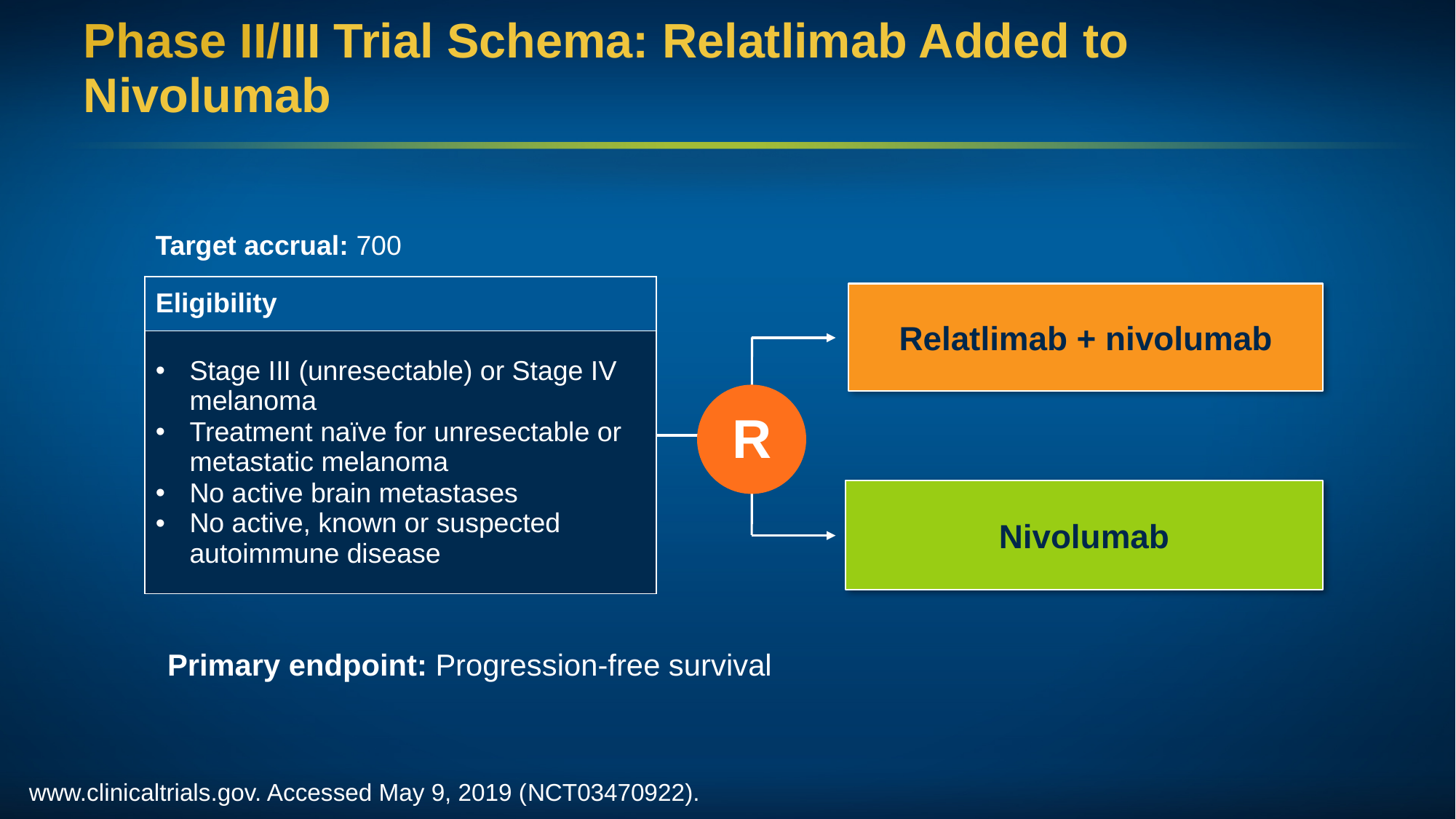

# Phase II/III Trial Schema: Relatlimab Added to Nivolumab
Target accrual: 700
| Eligibility |
| --- |
| Stage III (unresectable) or Stage IV melanoma Treatment naïve for unresectable or metastatic melanoma No active brain metastases No active, known or suspected autoimmune disease |
Relatlimab + nivolumab

R
Nivolumab
Primary endpoint: Progression-free survival
www.clinicaltrials.gov. Accessed May 9, 2019 (NCT03470922).